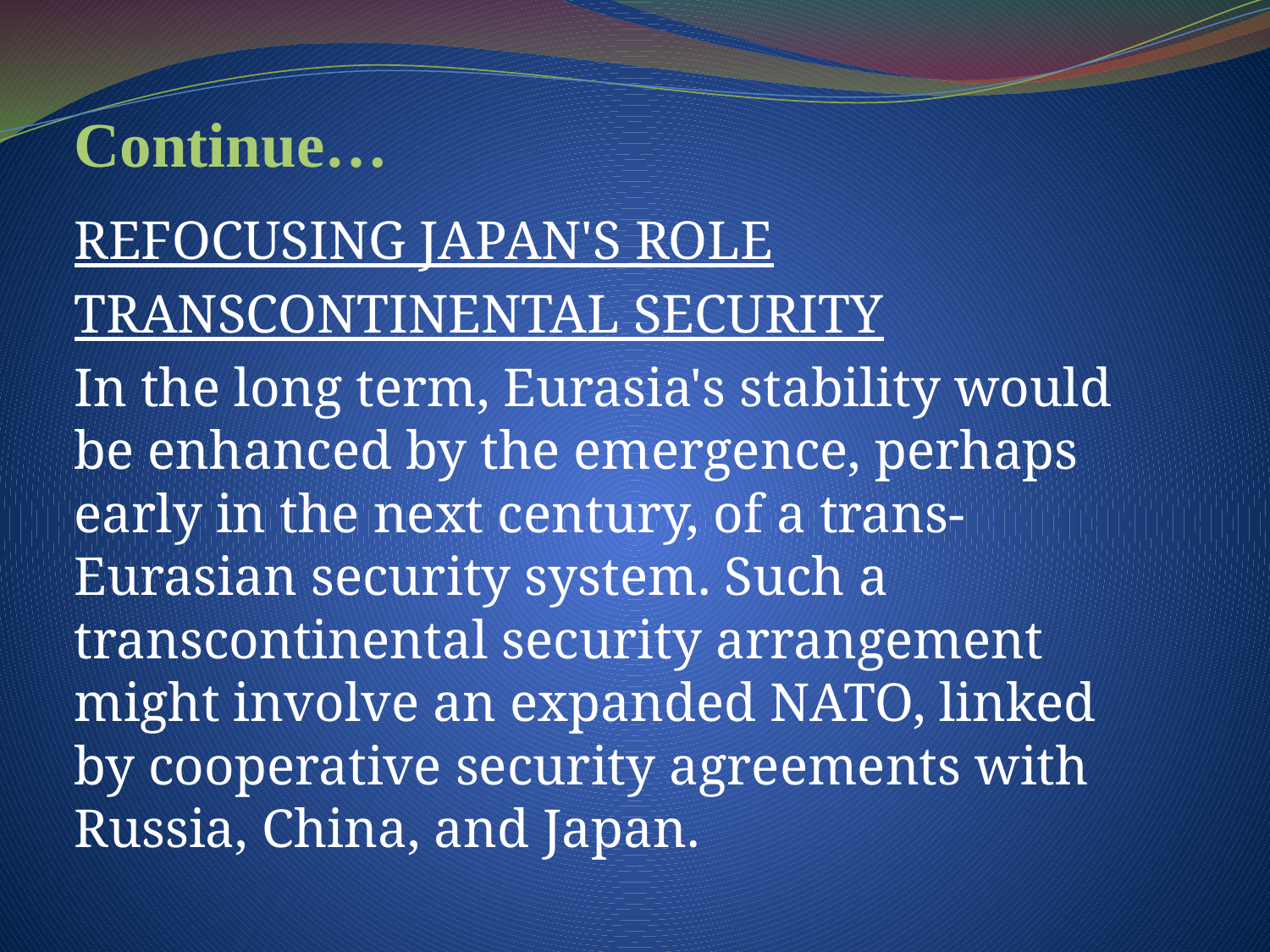

# Continue…
REFOCUSING JAPAN'S ROLE
TRANSCONTINENTAL SECURITY
In the long term, Eurasia's stability would be enhanced by the emergence, perhaps early in the next century, of a trans-Eurasian security system. Such a transcontinental security arrangement might involve an expanded NATO, linked by cooperative security agreements with Russia, China, and Japan.